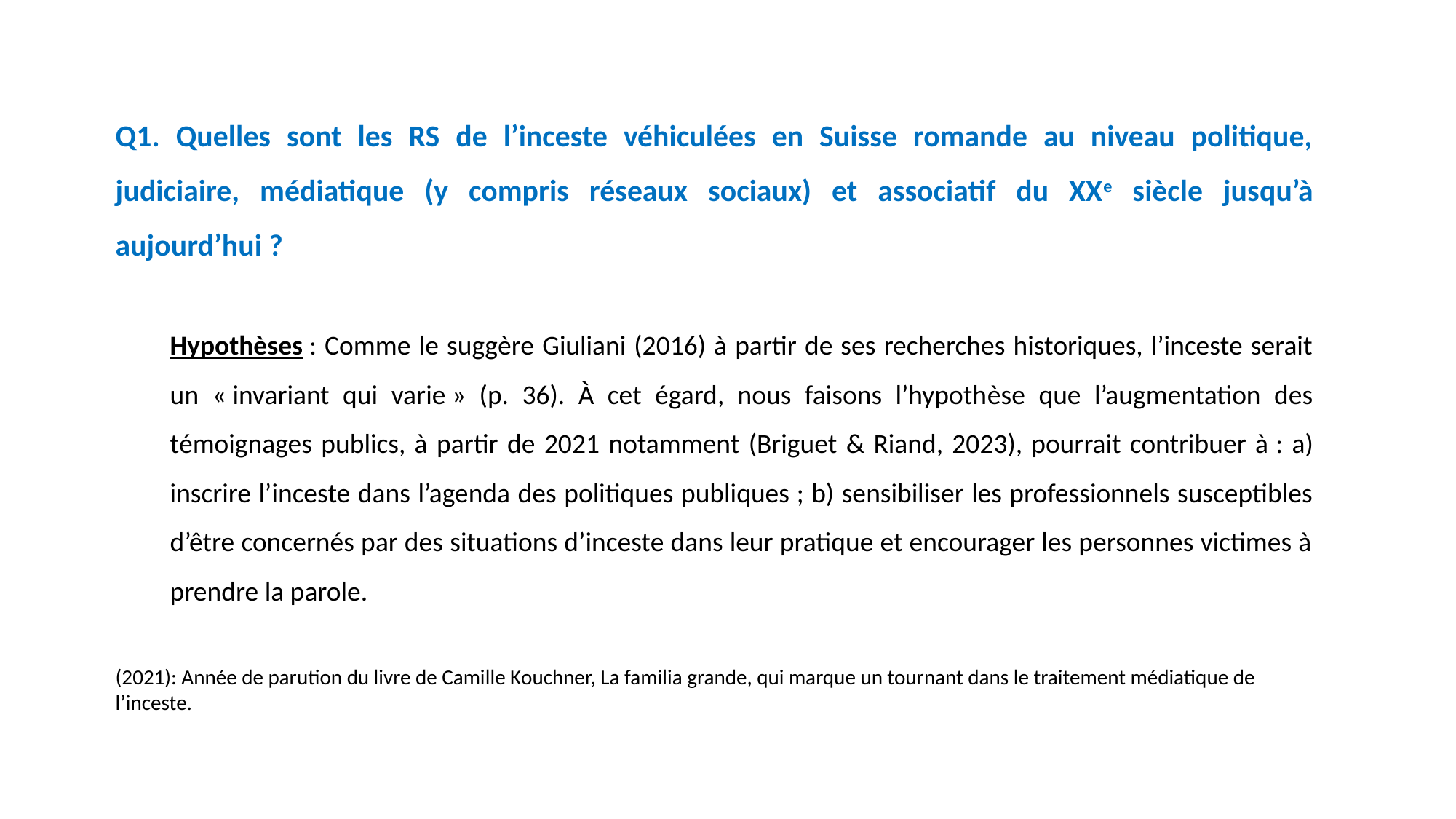

Q1. Quelles sont les RS de l’inceste véhiculées en Suisse romande au niveau politique, judiciaire, médiatique (y compris réseaux sociaux) et associatif du XXe siècle jusqu’à aujourd’hui ?

Hypothèses : Comme le suggère Giuliani (2016) à partir de ses recherches historiques, l’inceste serait un « invariant qui varie » (p. 36). À cet égard, nous faisons l’hypothèse que l’augmentation des témoignages publics, à partir de 2021 notamment (Briguet & Riand, 2023), pourrait contribuer à : a) inscrire l’inceste dans l’agenda des politiques publiques ; b) sensibiliser les professionnels susceptibles d’être concernés par des situations d’inceste dans leur pratique et encourager les personnes victimes à prendre la parole.

(2021): Année de parution du livre de Camille Kouchner, La familia grande, qui marque un tournant dans le traitement médiatique de l’inceste.